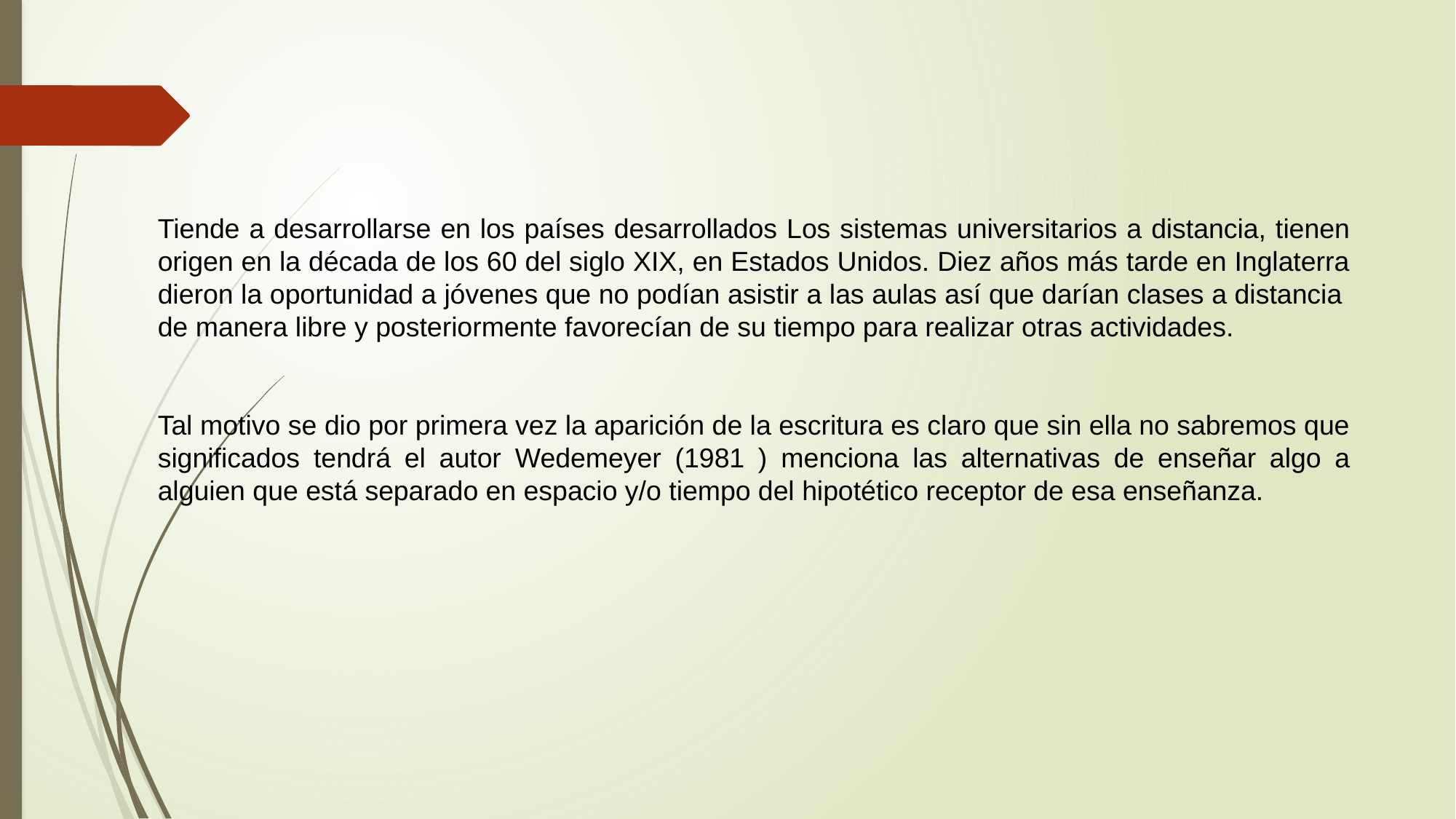

#
Tiende a desarrollarse en los países desarrollados Los sistemas universitarios a distancia, tienen origen en la década de los 60 del siglo XIX, en Estados Unidos. Diez años más tarde en Inglaterra dieron la oportunidad a jóvenes que no podían asistir a las aulas así que darían clases a distancia  de manera libre y posteriormente favorecían de su tiempo para realizar otras actividades.

Tal motivo se dio por primera vez la aparición de la escritura es claro que sin ella no sabremos que significados tendrá el autor Wedemeyer (1981 ) menciona las alternativas de enseñar algo a alguien que está separado en espacio y/o tiempo del hipotético receptor de esa enseñanza.